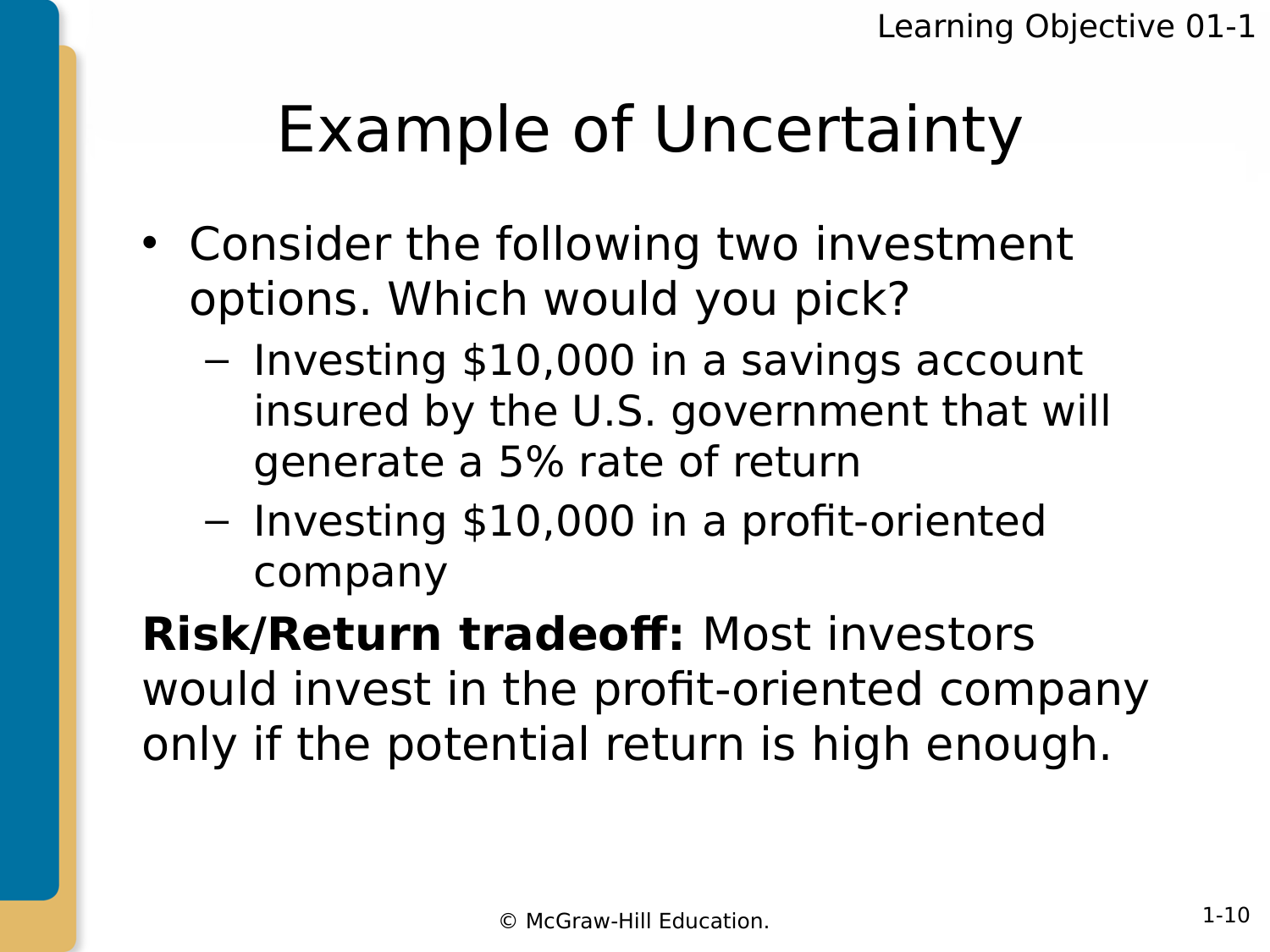

Learning Objective 01-1
# Example of Uncertainty
Consider the following two investment options. Which would you pick?
Investing $10,000 in a savings account insured by the U.S. government that will generate a 5% rate of return
Investing $10,000 in a profit-oriented company
Risk/Return tradeoff: Most investors would invest in the profit-oriented company only if the potential return is high enough.